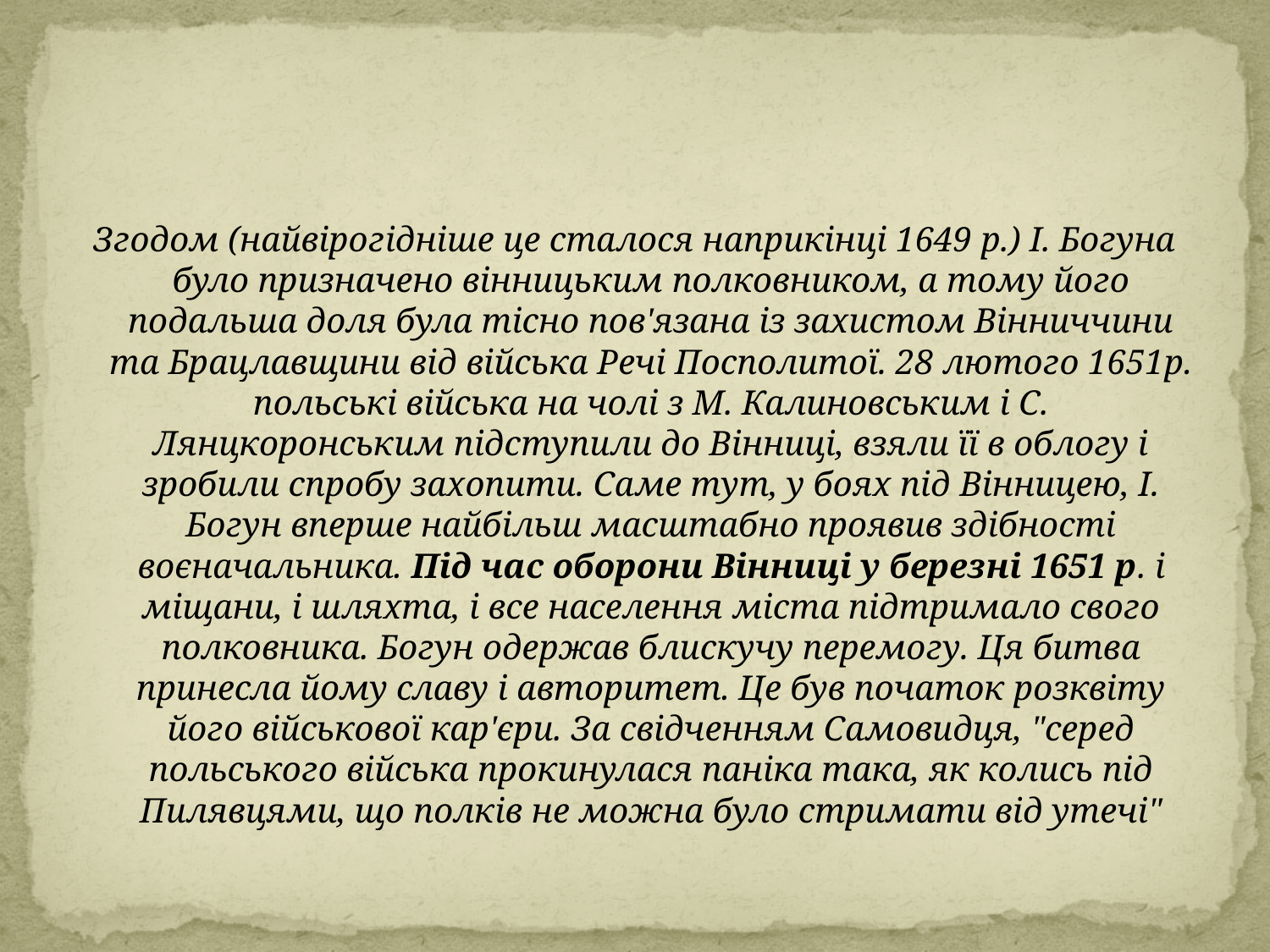

Згодом (найвірогідніше це сталося наприкінці 1649 р.) І. Богуна було призначено вінницьким полковником, а тому його подальша доля була тісно пов'язана із захистом Вінниччини та Брацлавщини від війська Речі Посполитої. 28 лютого 1651р. польські війська на чолі з М. Калиновським і С. Лянцкоронським підступили до Вінниці, взяли її в облогу і зробили спробу захопити. Саме тут, у боях під Вінницею, І. Богун вперше найбільш масштабно проявив здібності воєначальника. Під час оборони Вінниці у березні 1651 р. і міщани, і шляхта, і все населення міста підтримало свого полковника. Богун одержав блискучу перемогу. Ця битва принесла йому славу і авторитет. Це був початок розквіту його військової кар'єри. За свідченням Самовидця, "серед польського війська прокинулася паніка така, як колись під Пилявцями, що полків не можна було стримати від утечі"